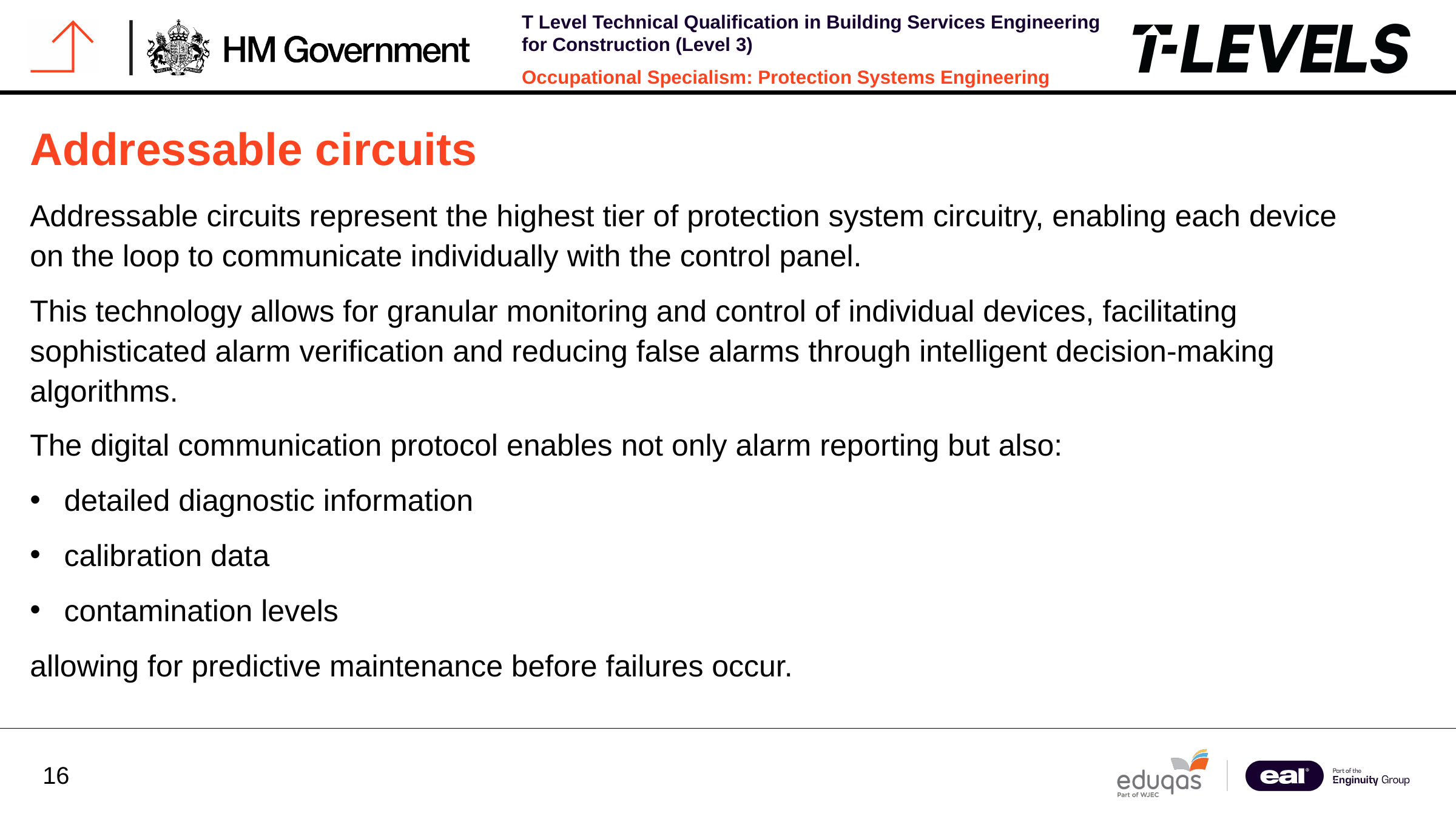

Addressable circuits
Addressable circuits represent the highest tier of protection system circuitry, enabling each device on the loop to communicate individually with the control panel.
This technology allows for granular monitoring and control of individual devices, facilitating sophisticated alarm verification and reducing false alarms through intelligent decision-making algorithms.
The digital communication protocol enables not only alarm reporting but also:
detailed diagnostic information
calibration data
contamination levels
allowing for predictive maintenance before failures occur.